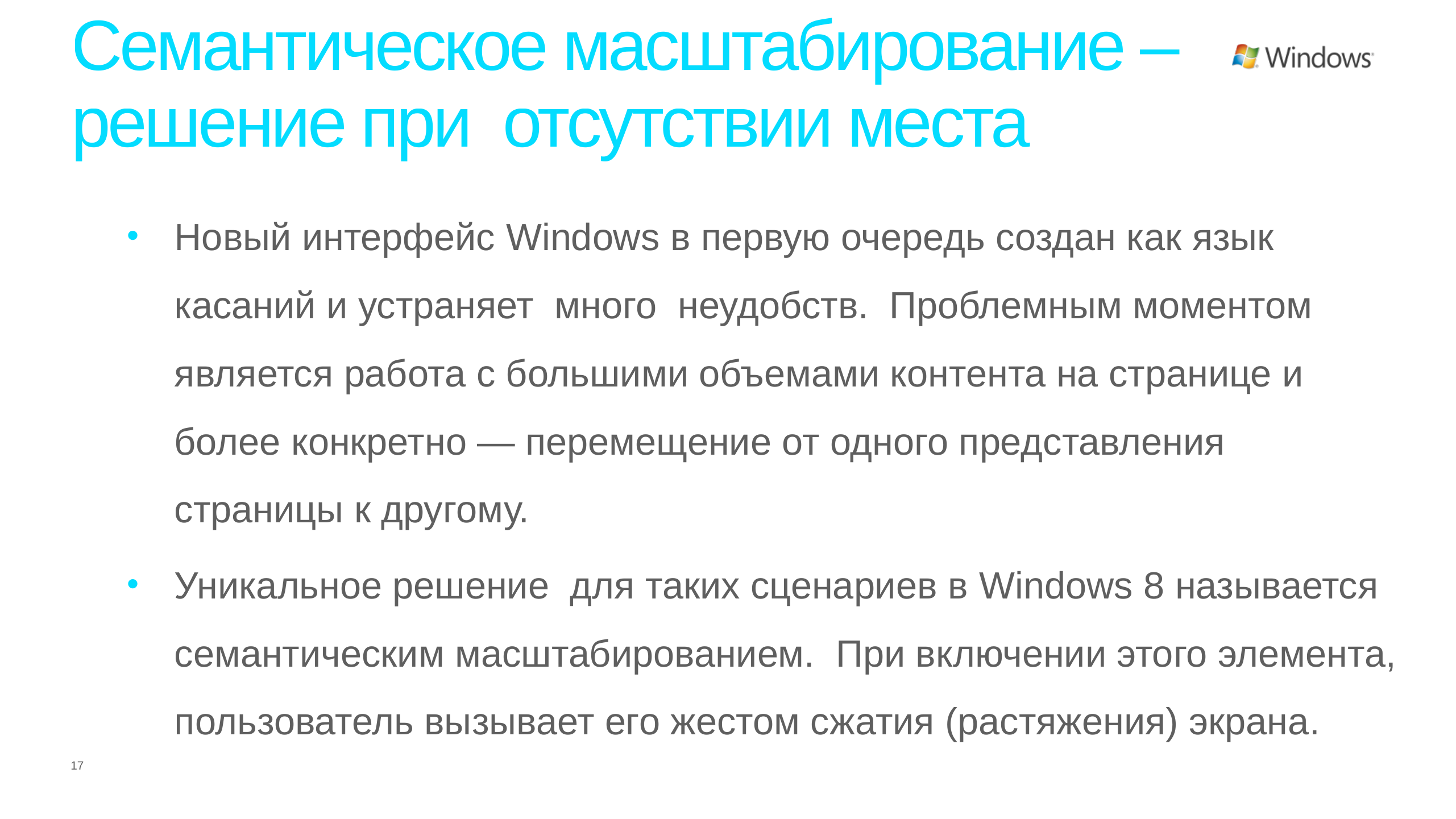

# Семантическое масштабирование – решение при  отсутствии места
Новый интерфейс Windows в первую очередь создан как язык касаний и устраняет  много  неудобств.  Проблемным моментом является работа с большими объемами контента на странице и более конкретно — перемещение от одного представления страницы к другому.
Уникальное решение  для таких сценариев в Windows 8 называется семантическим масштабированием.  При включении этого элемента, пользователь вызывает его жестом сжатия (растяжения) экрана.